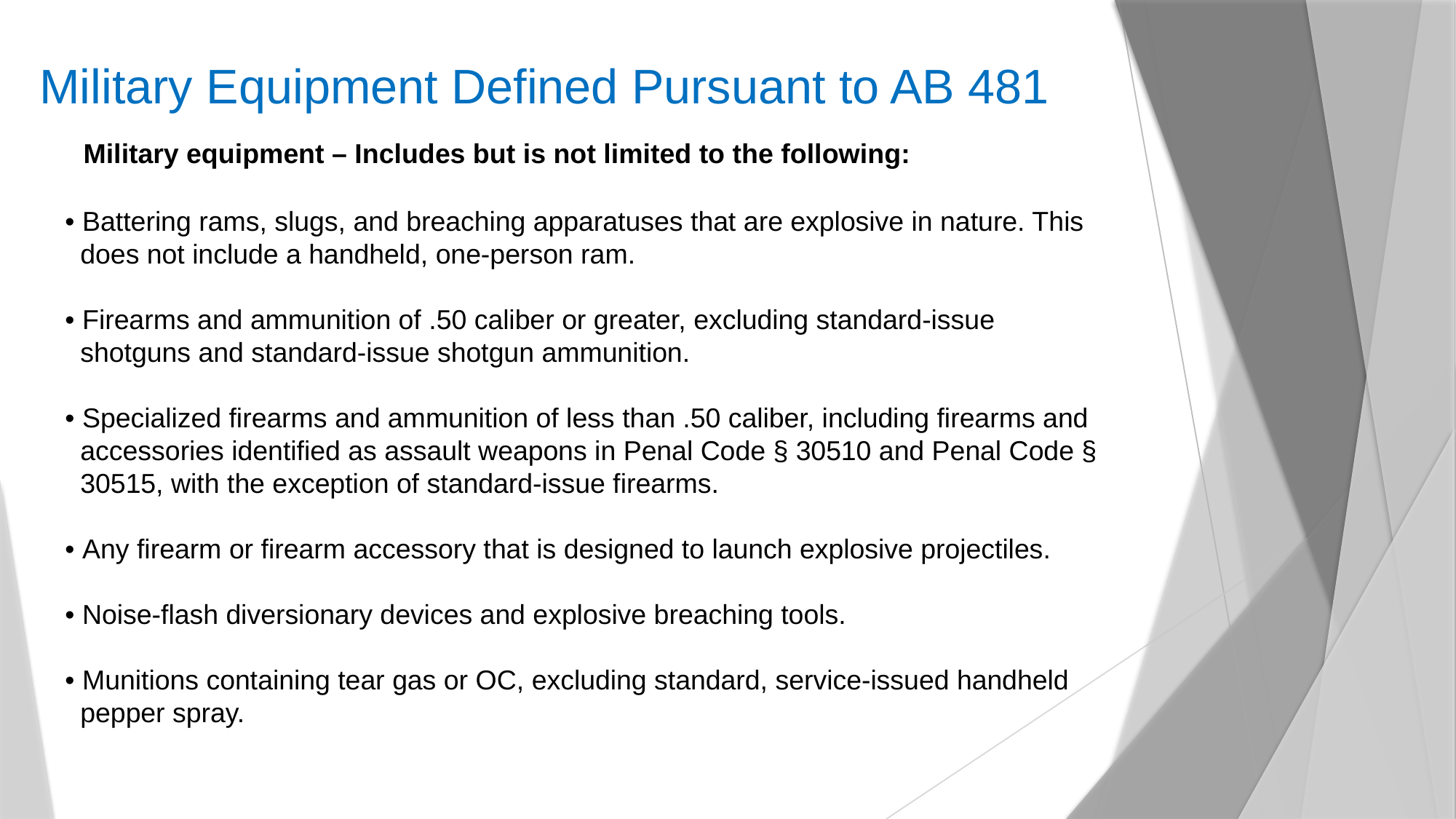

Military Equipment Defined Pursuant to AB 481
Military equipment – Includes but is not limited to the following:

• Battering rams, slugs, and breaching apparatuses that are explosive in nature. This
  does not include a handheld, one-person ram.
• Firearms and ammunition of .50 caliber or greater, excluding standard-issue
  shotguns and standard-issue shotgun ammunition.
• Specialized firearms and ammunition of less than .50 caliber, including firearms and
  accessories identified as assault weapons in Penal Code § 30510 and Penal Code §
  30515, with the exception of standard-issue firearms.
• Any firearm or firearm accessory that is designed to launch explosive projectiles.
• Noise-flash diversionary devices and explosive breaching tools.
• Munitions containing tear gas or OC, excluding standard, service-issued handheld
  pepper spray.